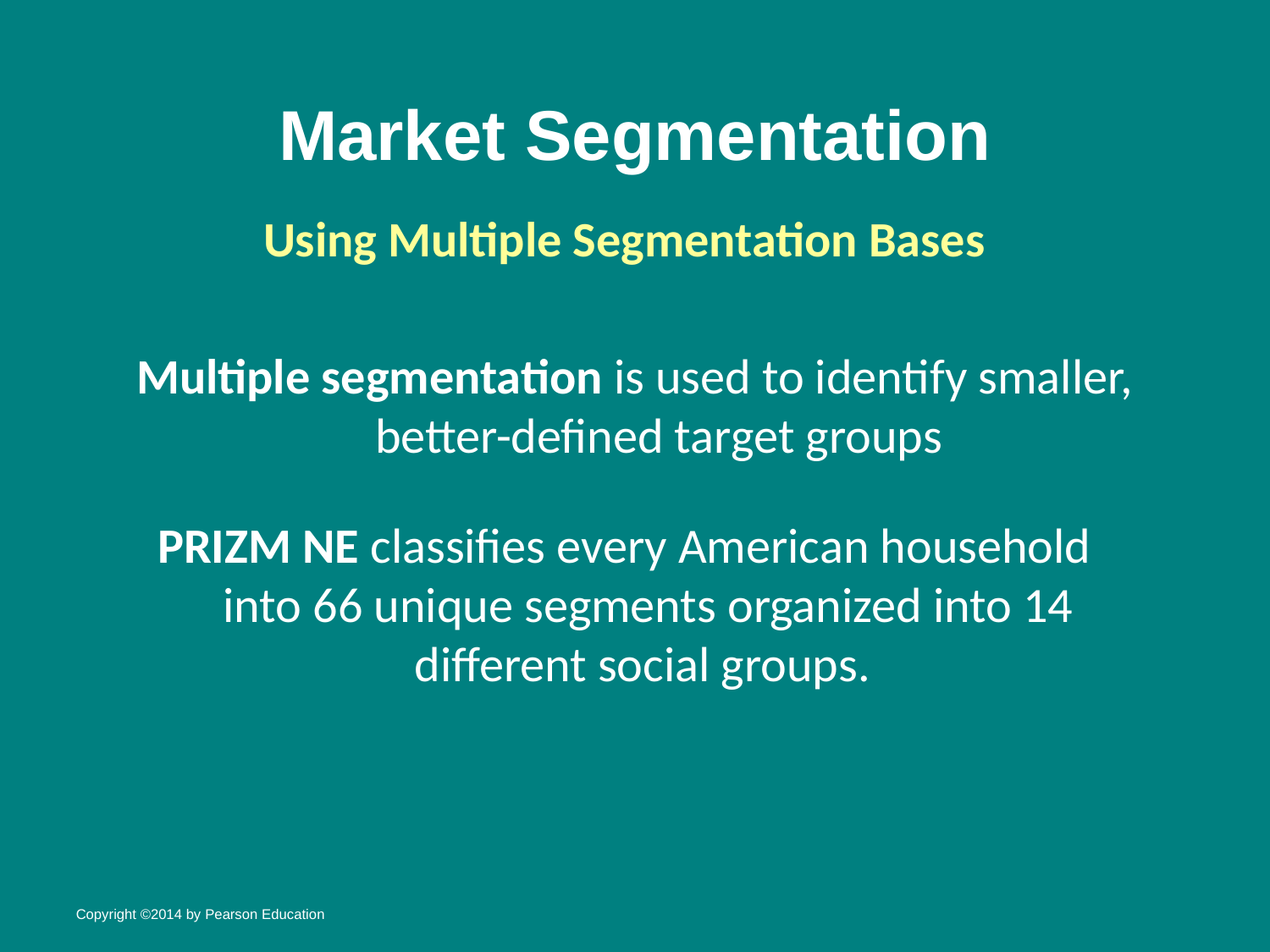

# Market Segmentation
Using Multiple Segmentation Bases

PRIZM NE classifies every American household into 66 unique segments organized into 14 different social groups.

Multiple segmentation is used to identify smaller, better-defined target groups

Copyright ©2014 by Pearson Education